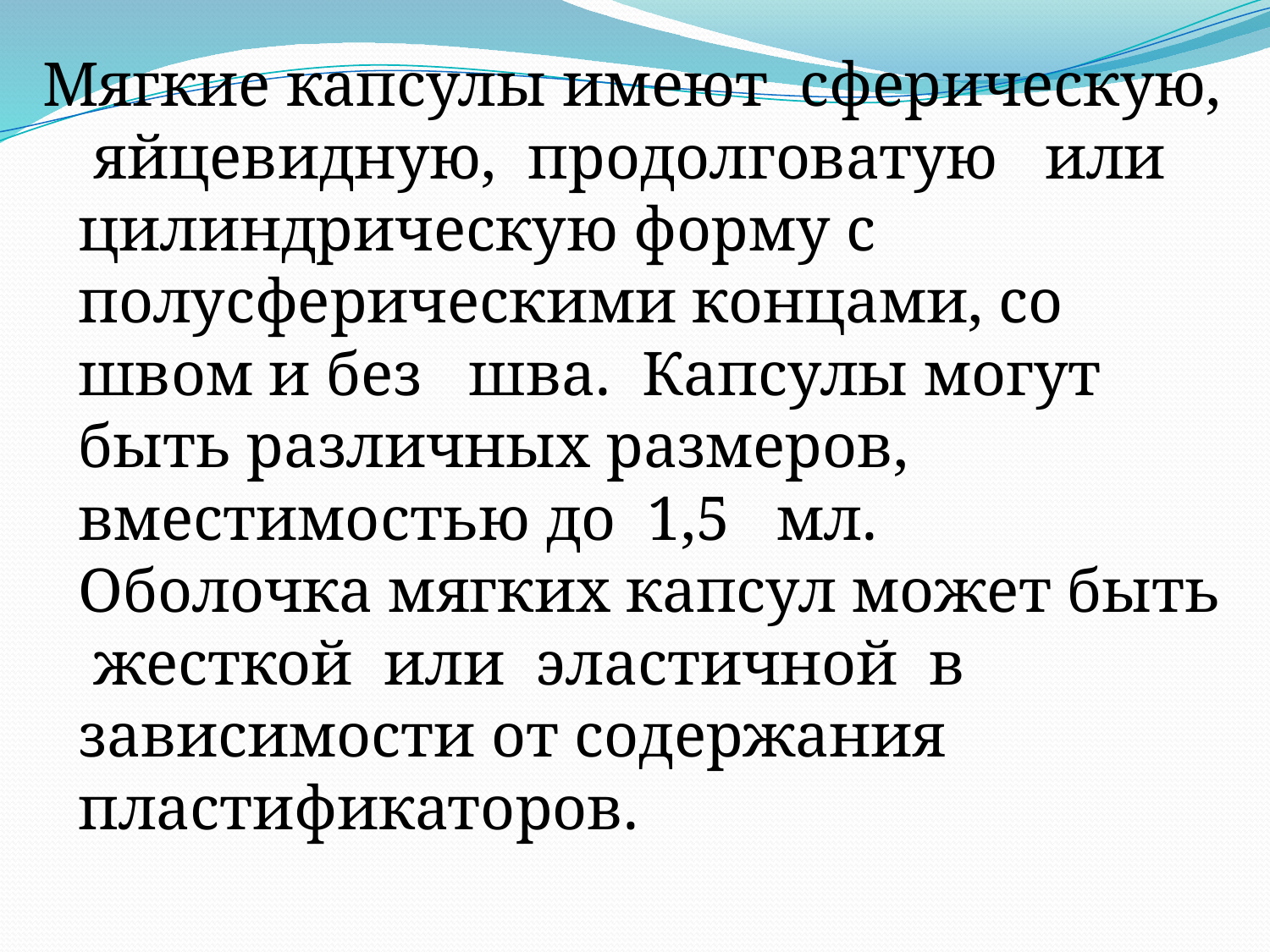

Мягкие капсулы имеют  сферическую,  яйцевидную,  продолговатую   или цилиндрическую форму с полусферическими концами, со швом и без   шва.  Капсулы могут быть различных размеров,  вместимостью до  1,5   мл.       Оболочка мягких капсул может быть  жесткой  или  эластичной  в   зависимости от содержания пластификаторов.
#